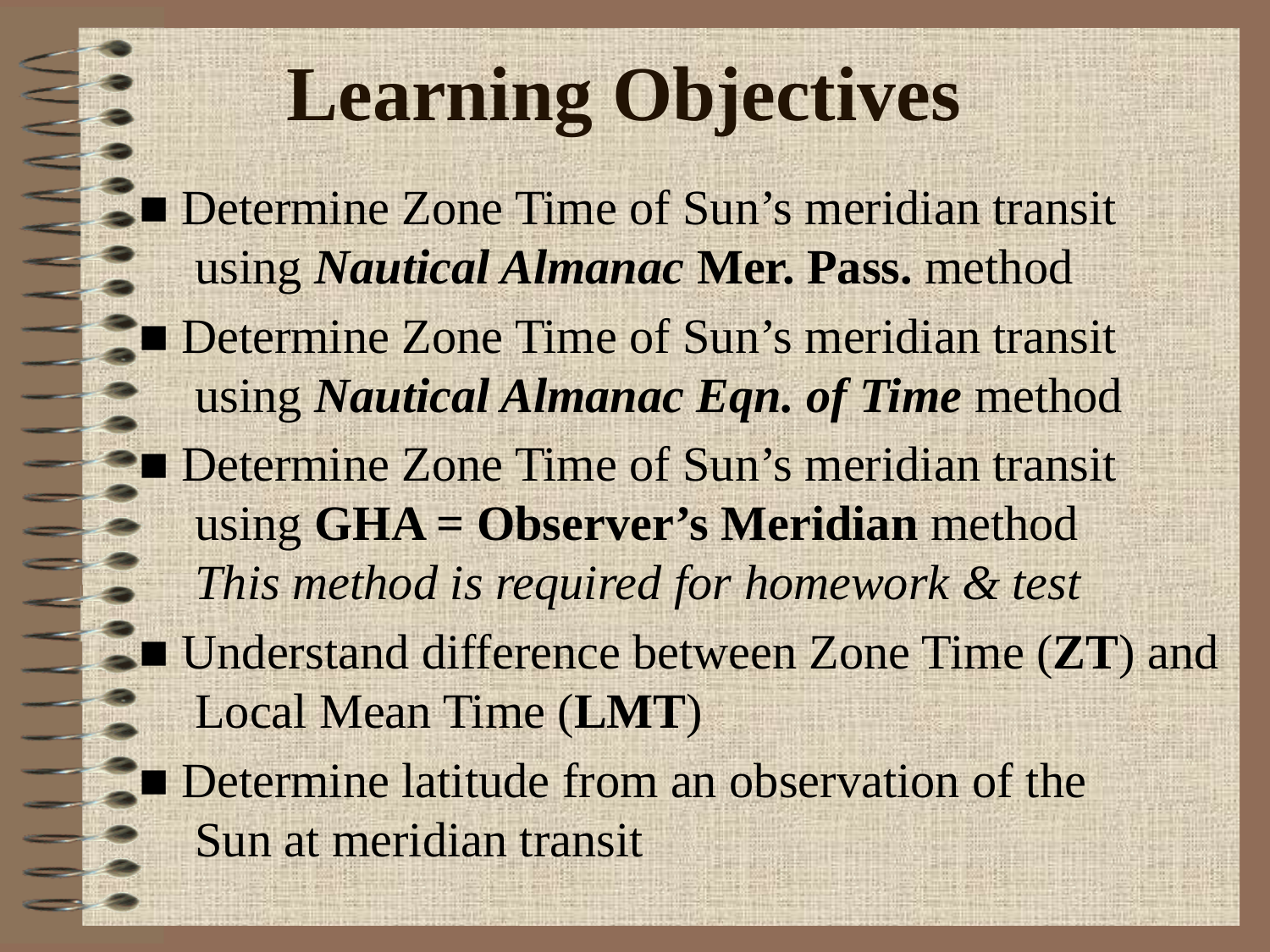

Learning Objectives
■ Determine Zone Time of Sun’s meridian transit using Nautical Almanac Mer. Pass. method
■ Determine Zone Time of Sun’s meridian transit using Nautical Almanac Eqn. of Time method
■ Determine Zone Time of Sun’s meridian transit using GHA = Observer’s Meridian method
This method is required for homework & test
■ Understand difference between Zone Time (ZT) and Local Mean Time (LMT)
■ Determine latitude from an observation of the
Sun at meridian transit